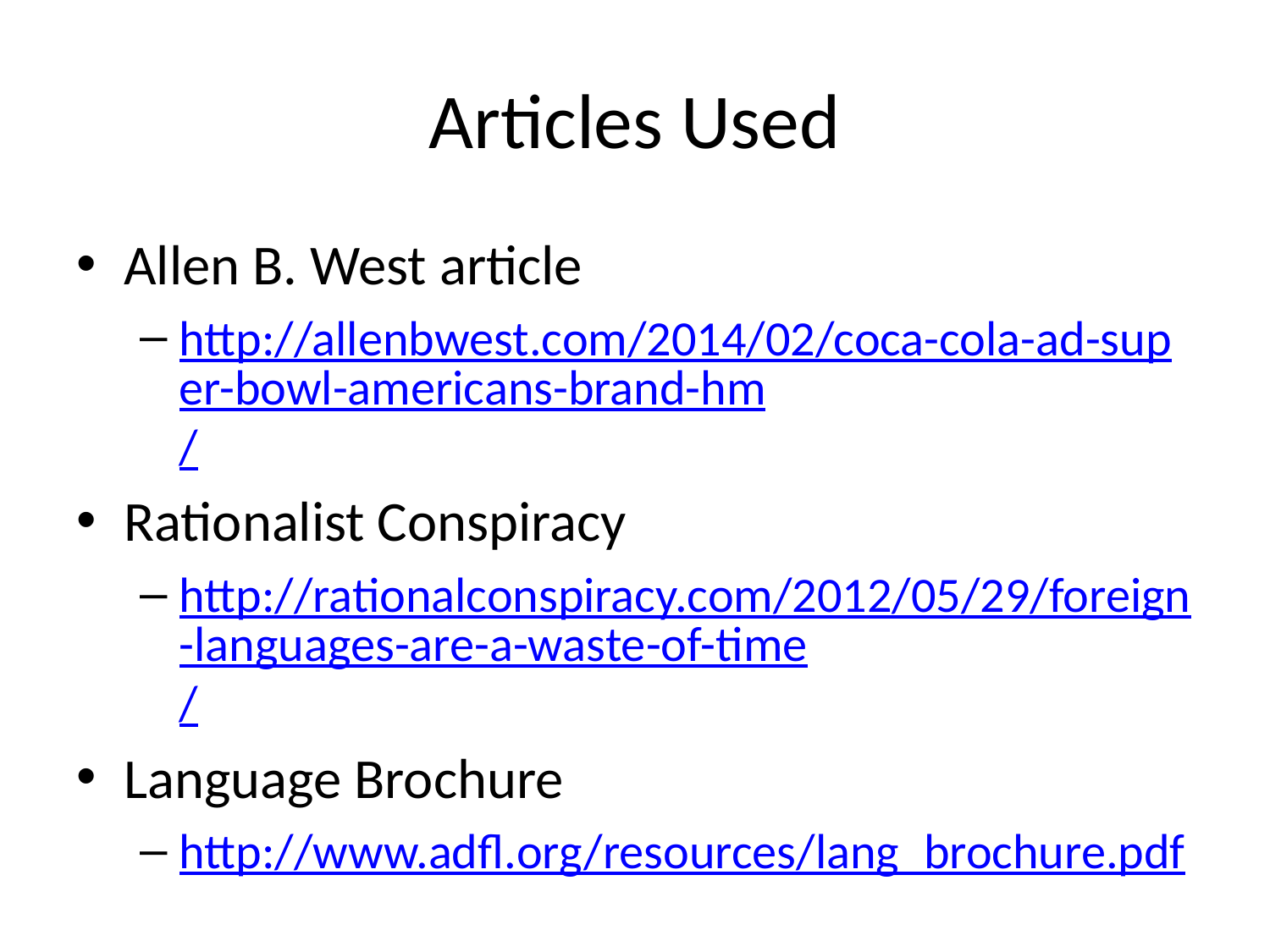

# Articles Used
Allen B. West article
http://allenbwest.com/2014/02/coca-cola-ad-super-bowl-americans-brand-hm/
Rationalist Conspiracy
http://rationalconspiracy.com/2012/05/29/foreign-languages-are-a-waste-of-time/
Language Brochure
http://www.adfl.org/resources/lang_brochure.pdf